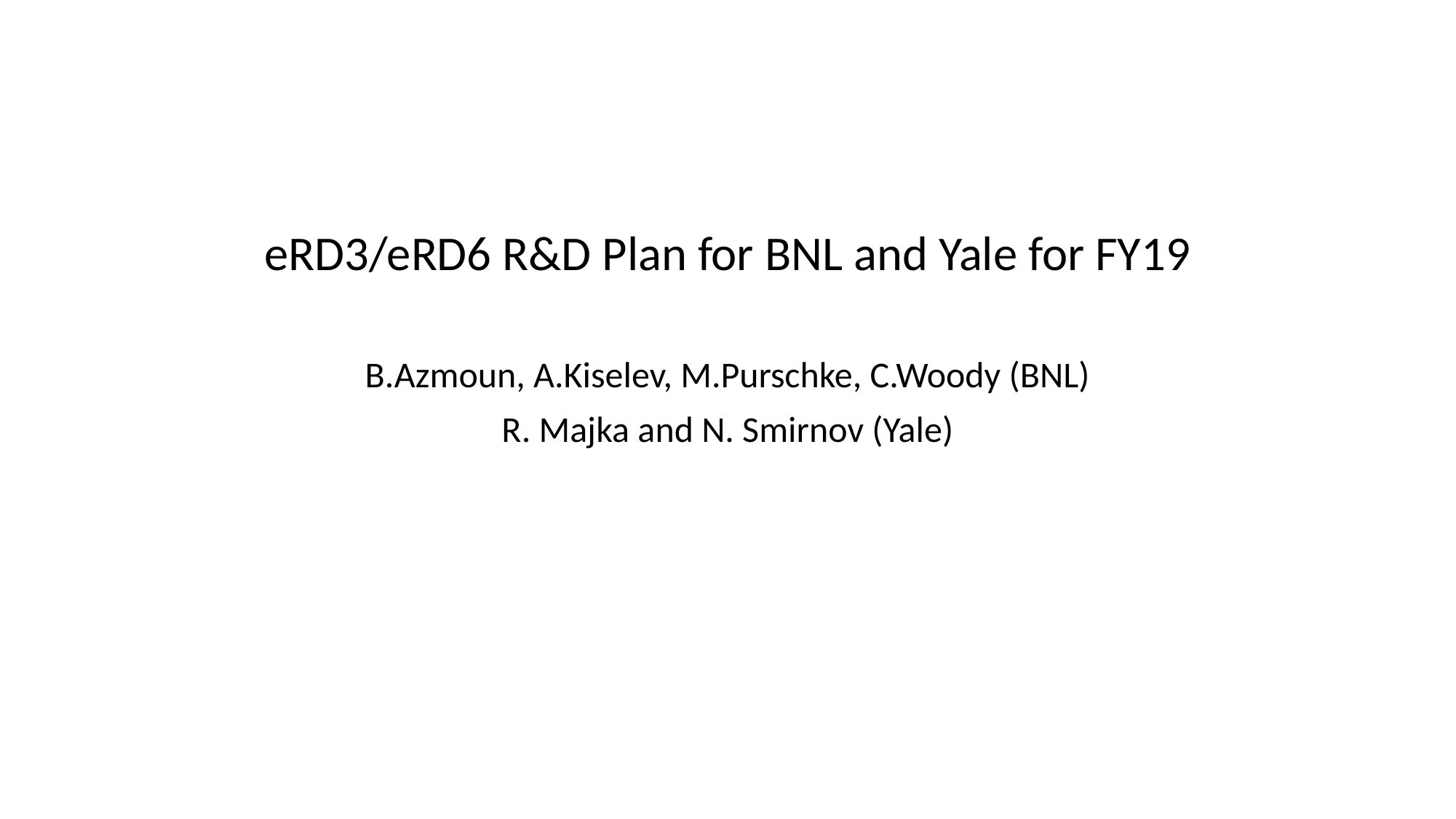

# eRD3/eRD6 R&D Plan for BNL and Yale for FY19
B.Azmoun, A.Kiselev, M.Purschke, C.Woody (BNL)
R. Majka and N. Smirnov (Yale)